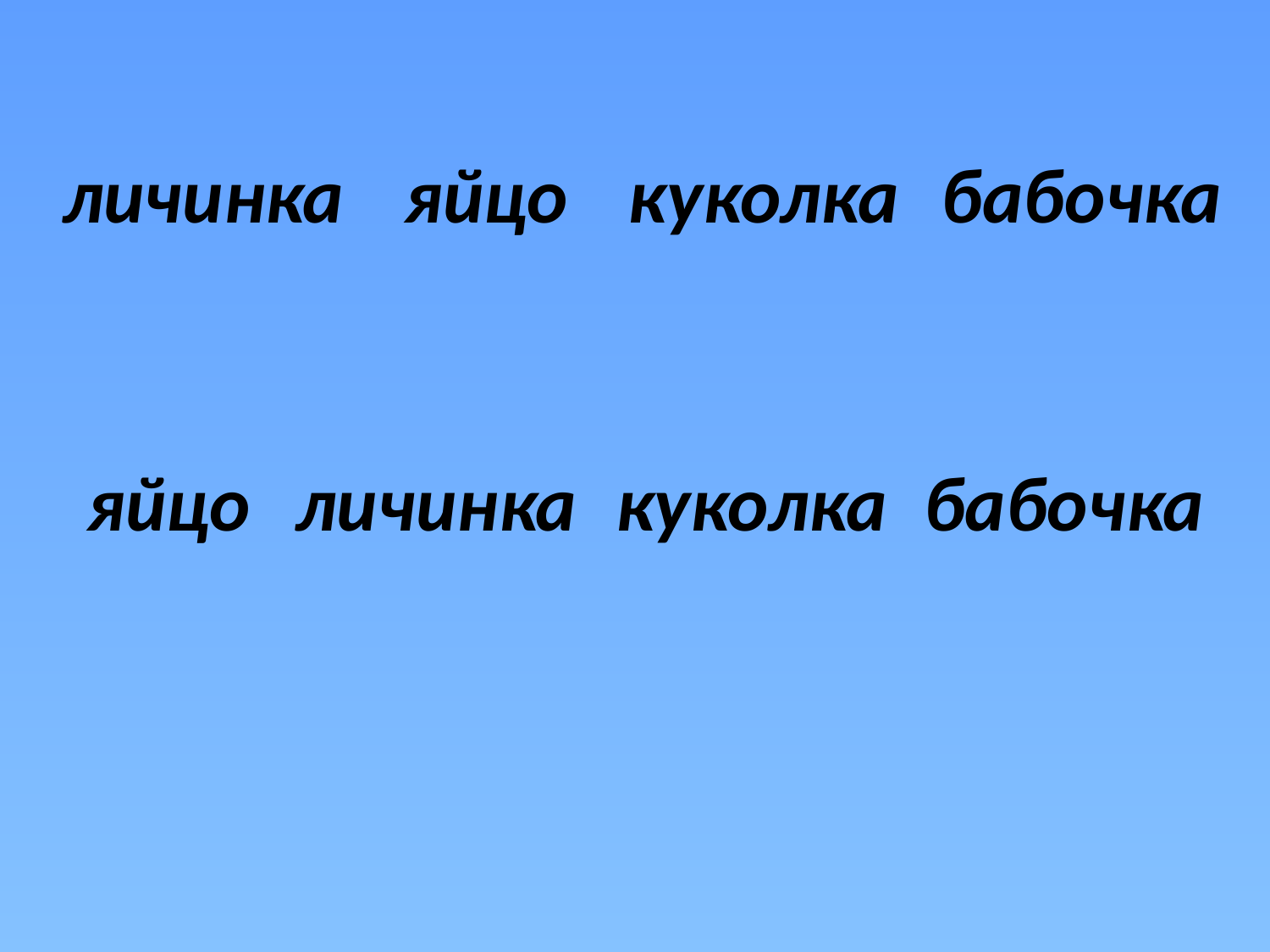

| личинка | яйцо | куколка | бабочка |
| --- | --- | --- | --- |
| яйцо | личинка | куколка | бабочка |
| --- | --- | --- | --- |